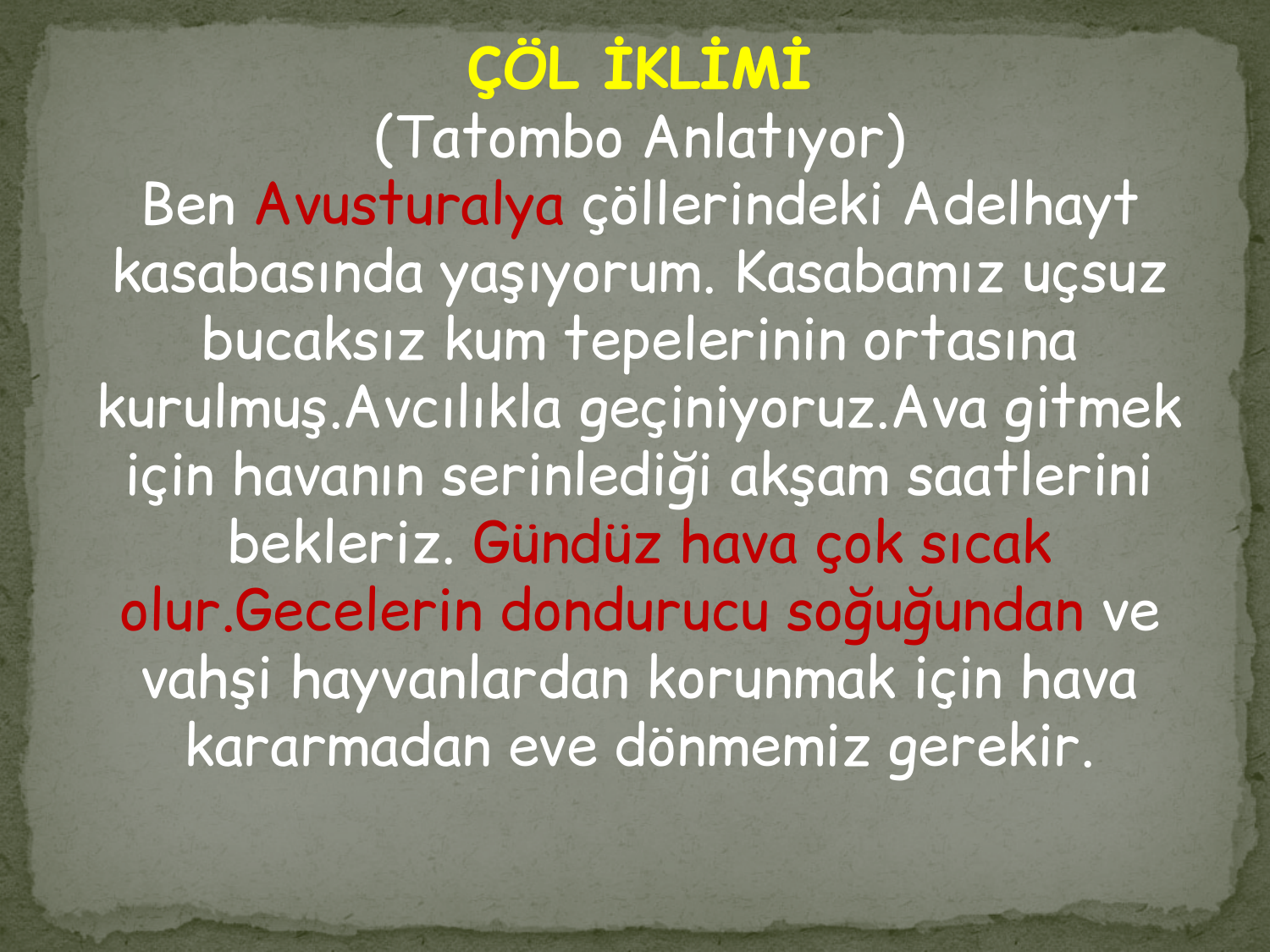

ÇÖL İKLİMİ
(Tatombo Anlatıyor)
Ben Avusturalya çöllerindeki Adelhayt kasabasında yaşıyorum. Kasabamız uçsuz bucaksız kum tepelerinin ortasına kurulmuş.Avcılıkla geçiniyoruz.Ava gitmek için havanın serinlediği akşam saatlerini bekleriz. Gündüz hava çok sıcak olur.Gecelerin dondurucu soğuğundan ve vahşi hayvanlardan korunmak için hava kararmadan eve dönmemiz gerekir.